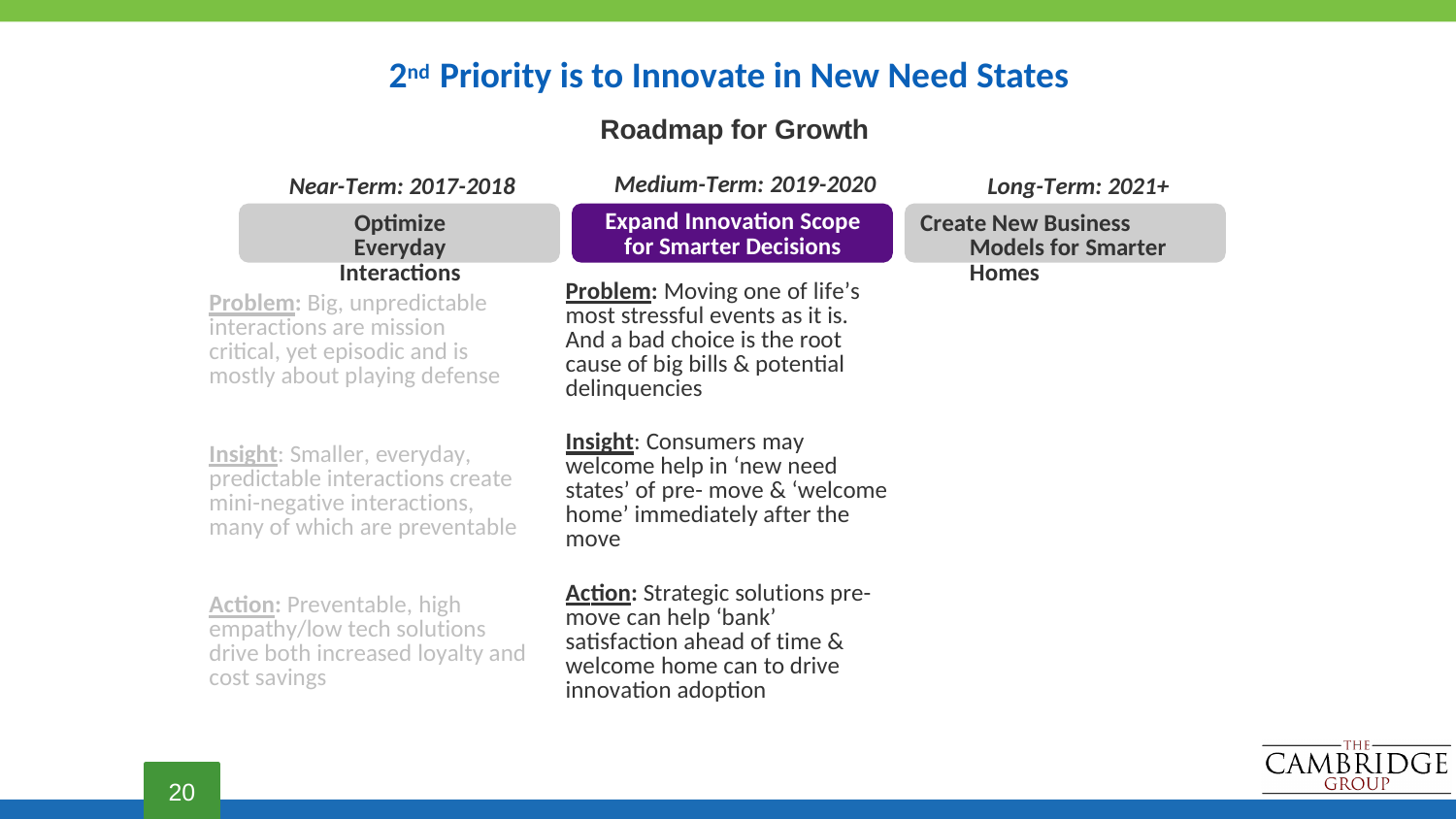

# 2nd  Priority is to Innovate in New Need States
Roadmap for Growth
Medium-Term: 2019-2020
Expand Innovation Scope for Smarter Decisions
Near-Term: 2017-2018
Optimize Everyday Interactions
Long-Term: 2021+
Create New Business Models for Smarter Homes

| Problem: Big, unpredictable interactions are mission critical, yet episodic and is mostly about playing defense | Problem: Moving one of life’s most stressful events as it is. And a bad choice is the root cause of big bills & potential delinquencies |  |
| --- | --- | --- |
| Insight: Smaller, everyday, predictable interactions create mini-negative interactions, many of which are preventable | Insight: Consumers may welcome help in ‘new need states’ of pre- move & ‘welcome home’ immediately after the move |  |
| Action: Preventable, high empathy/low tech solutions drive both increased loyalty and cost savings | Action: Strategic solutions pre- move can help ‘bank’ satisfaction ahead of time & welcome home can to drive innovation adoption |  |
20